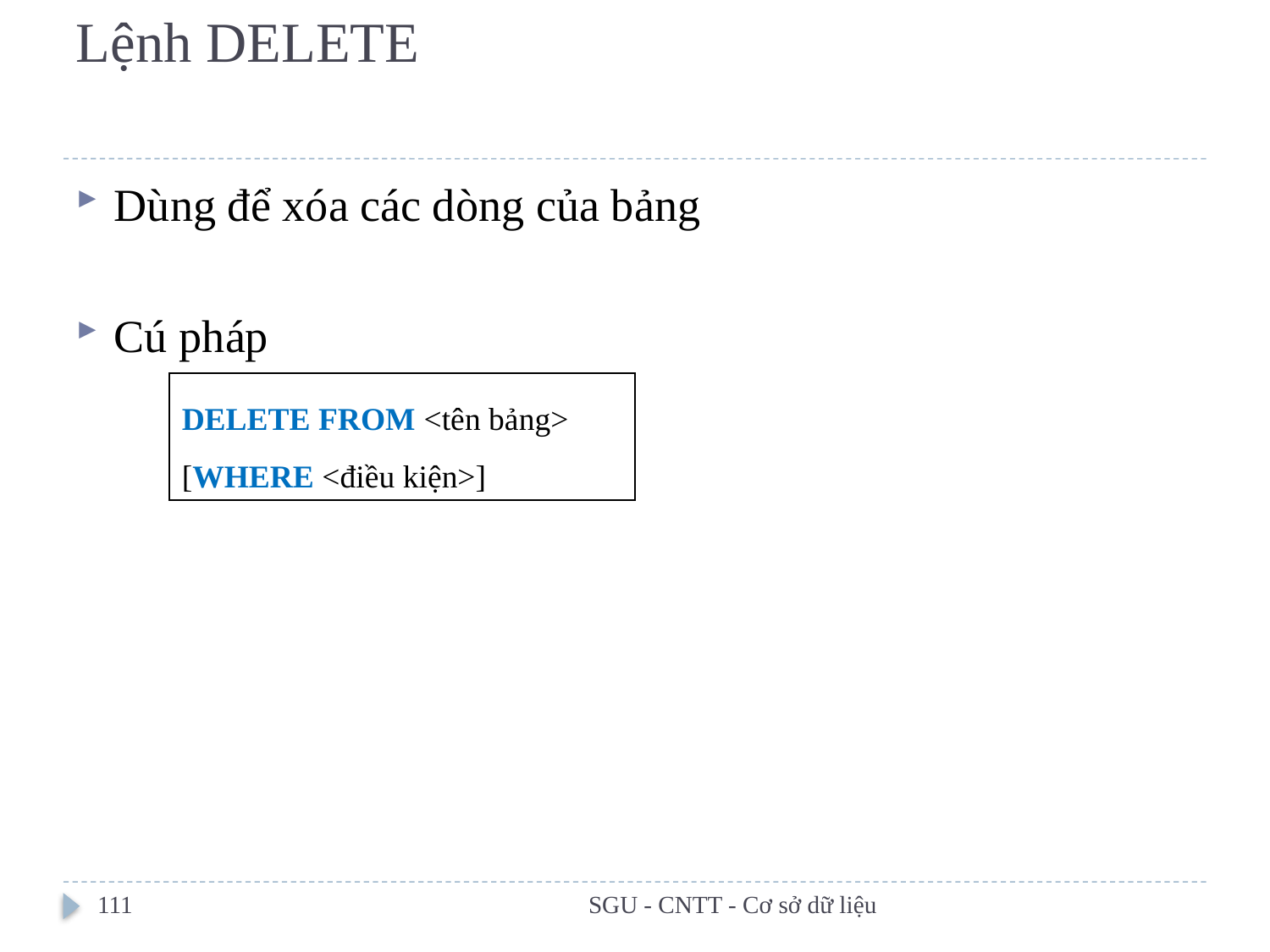

# Lệnh DELETE
Dùng để xóa các dòng của bảng

Cú pháp

DELETE FROM <tên bảng>
[WHERE <điều kiện>]
111
SGU - CNTT - Cơ sở dữ liệu